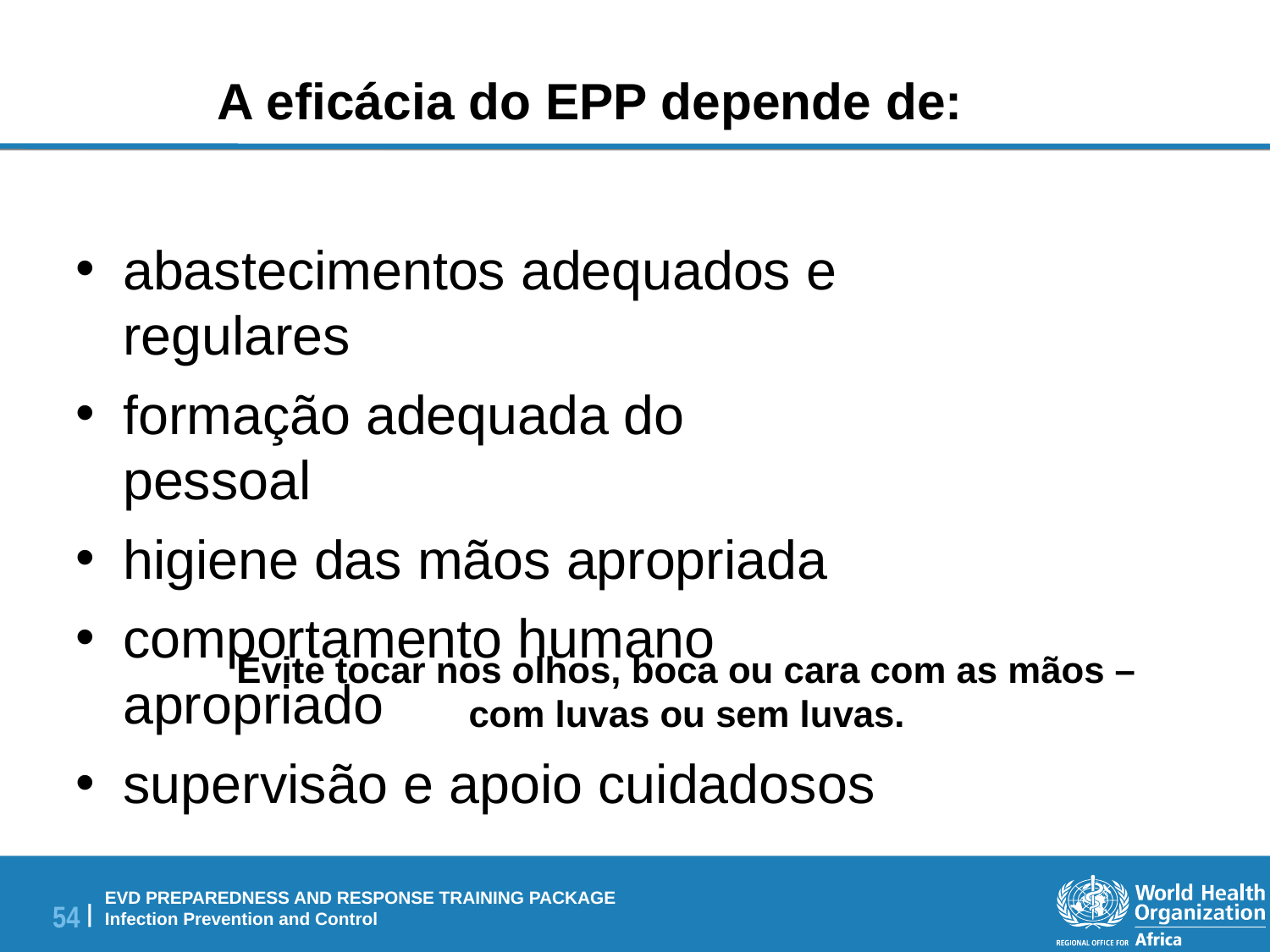

# A eficácia do EPP depende de:
abastecimentos adequados e regulares
formação adequada do pessoal
higiene das mãos apropriada
comportamento humano apropriado
supervisão e apoio cuidadosos
Evite tocar nos olhos, boca ou cara com as mãos –  com luvas ou sem luvas.